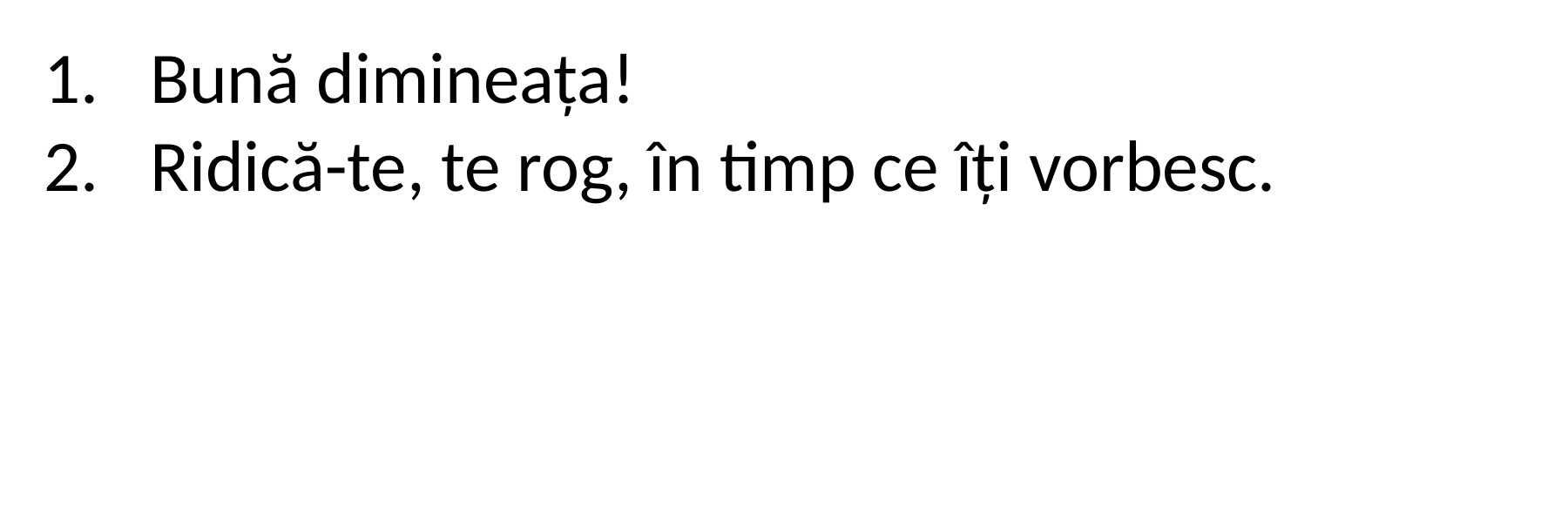

Bună dimineața!
Ridică-te, te rog, în timp ce îți vorbesc.